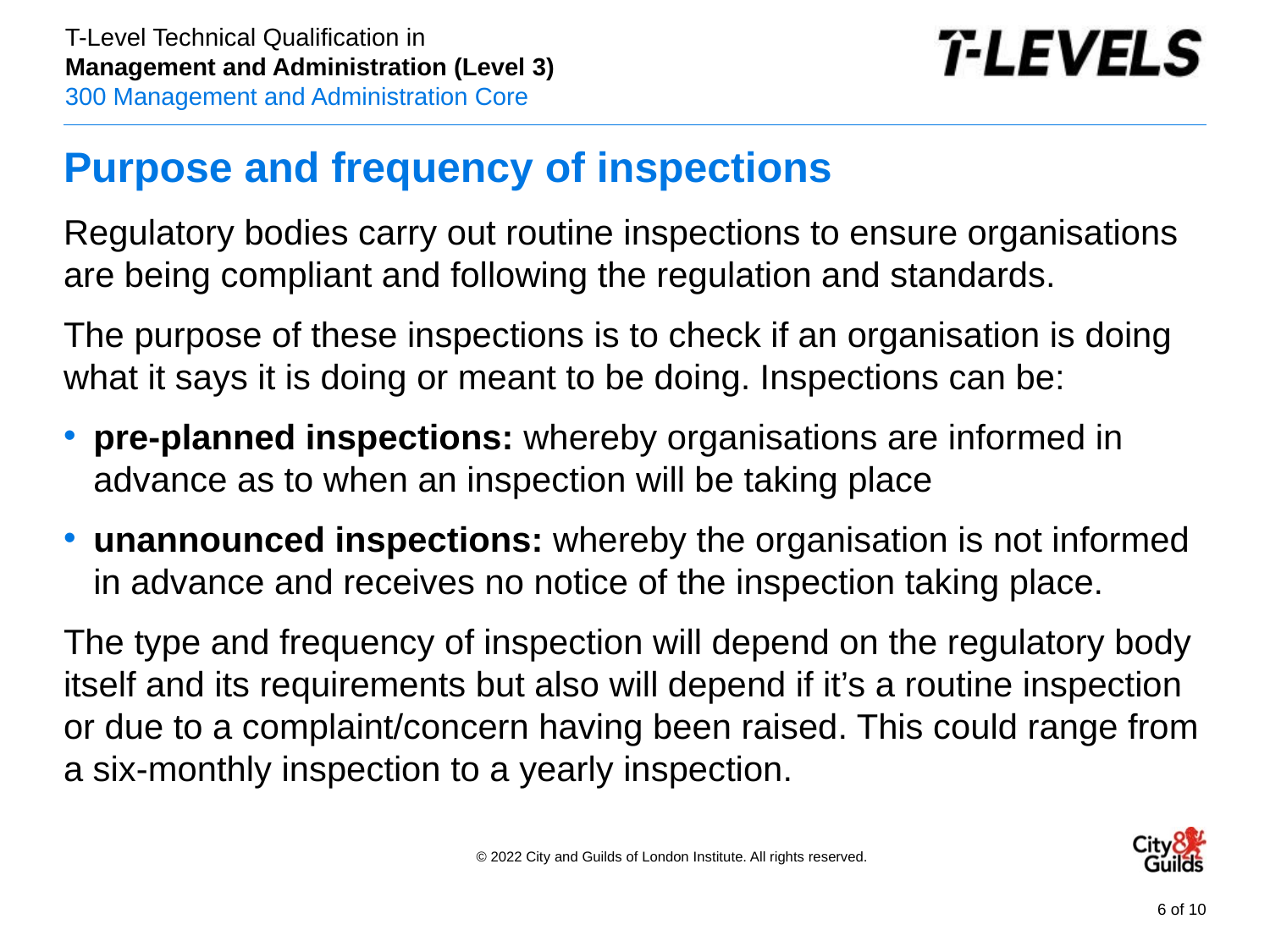

# Purpose and frequency of inspections
Regulatory bodies carry out routine inspections to ensure organisations are being compliant and following the regulation and standards.
The purpose of these inspections is to check if an organisation is doing what it says it is doing or meant to be doing. Inspections can be:
pre-planned inspections: whereby organisations are informed in advance as to when an inspection will be taking place
unannounced inspections: whereby the organisation is not informed in advance and receives no notice of the inspection taking place.
The type and frequency of inspection will depend on the regulatory body itself and its requirements but also will depend if it’s a routine inspection or due to a complaint/concern having been raised. This could range from a six-monthly inspection to a yearly inspection.